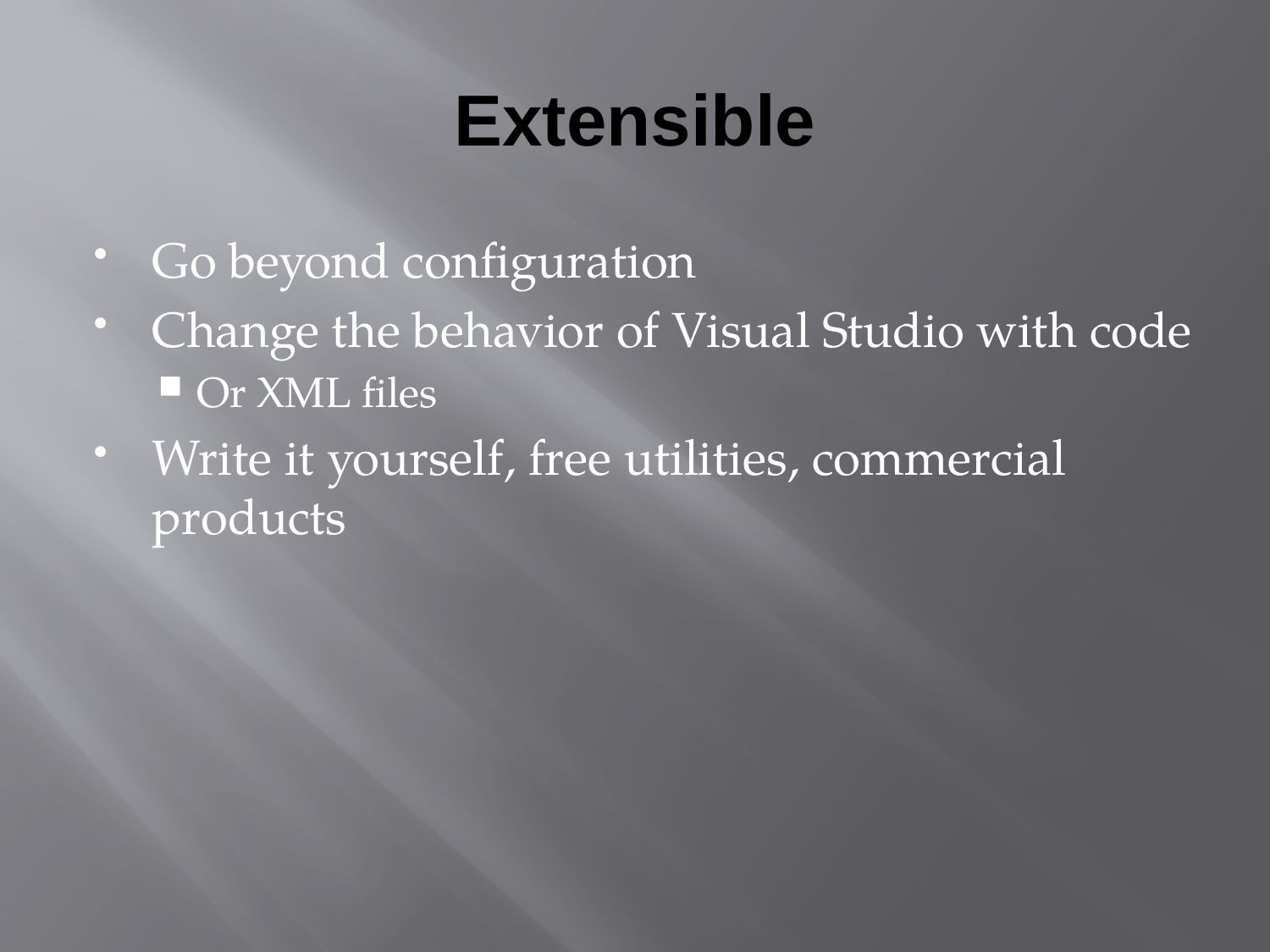

# Extensible
Go beyond configuration
Change the behavior of Visual Studio with code
Or XML files
Write it yourself, free utilities, commercial products